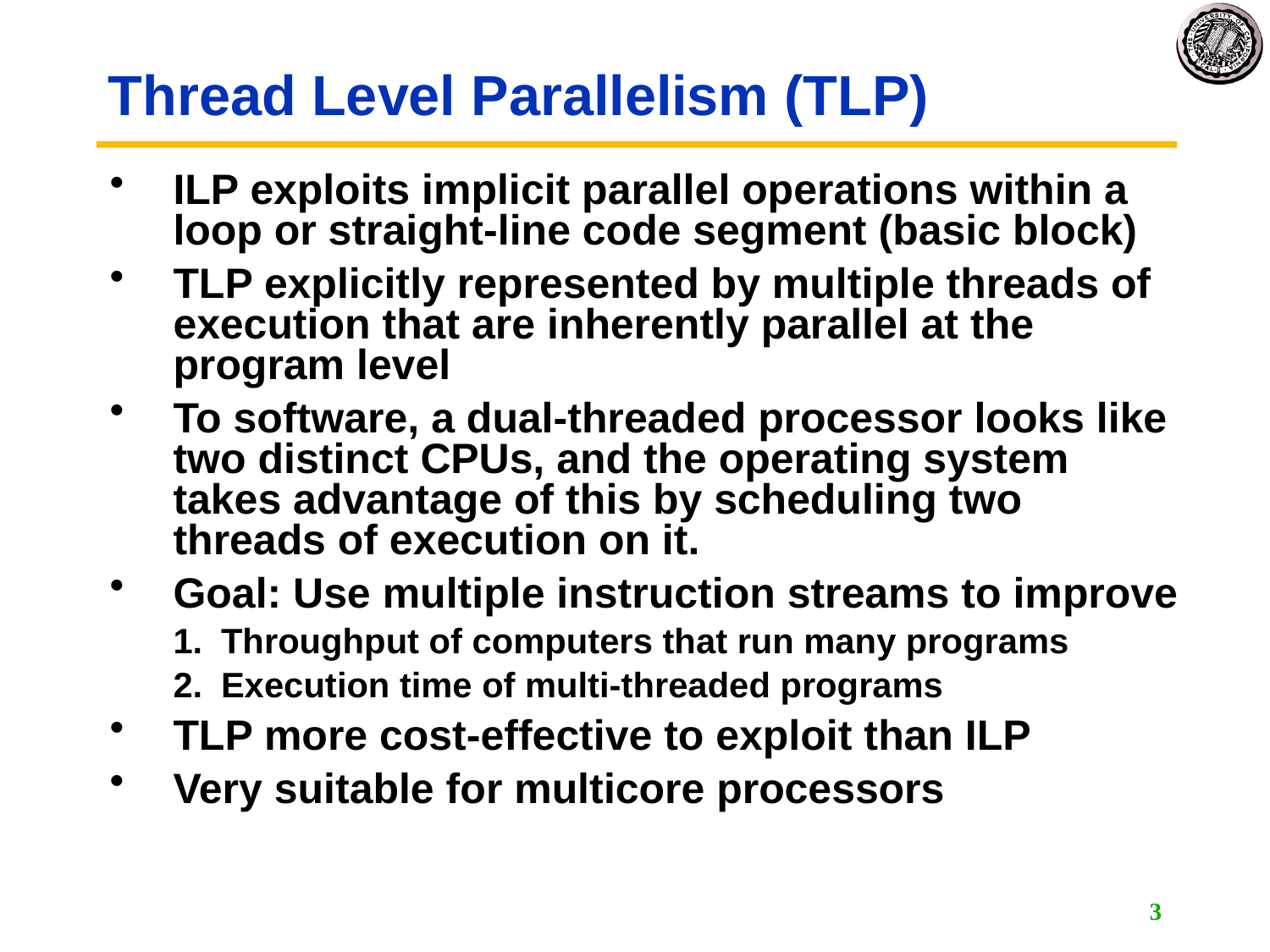

# Thread Level Parallelism (TLP)
ILP exploits implicit parallel operations within a loop or straight-line code segment (basic block)
TLP explicitly represented by multiple threads of execution that are inherently parallel at the program level
To software, a dual-threaded processor looks like two distinct CPUs, and the operating system takes advantage of this by scheduling two threads of execution on it.
Goal: Use multiple instruction streams to improve
Throughput of computers that run many programs
Execution time of multi-threaded programs
TLP more cost-effective to exploit than ILP
Very suitable for multicore processors
3